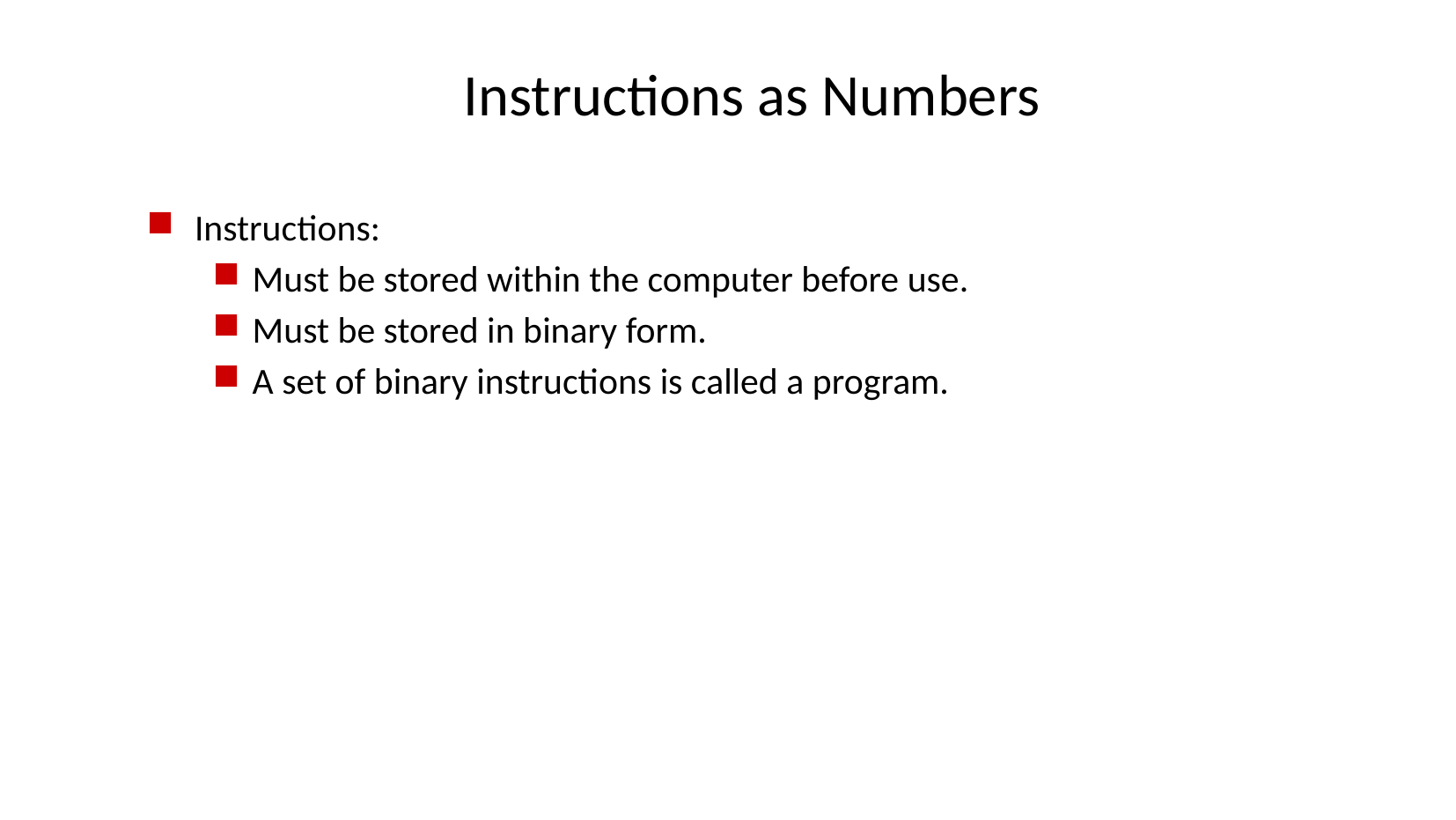

# Instructions as Numbers
Instructions:
Must be stored within the computer before use.
Must be stored in binary form.
A set of binary instructions is called a program.